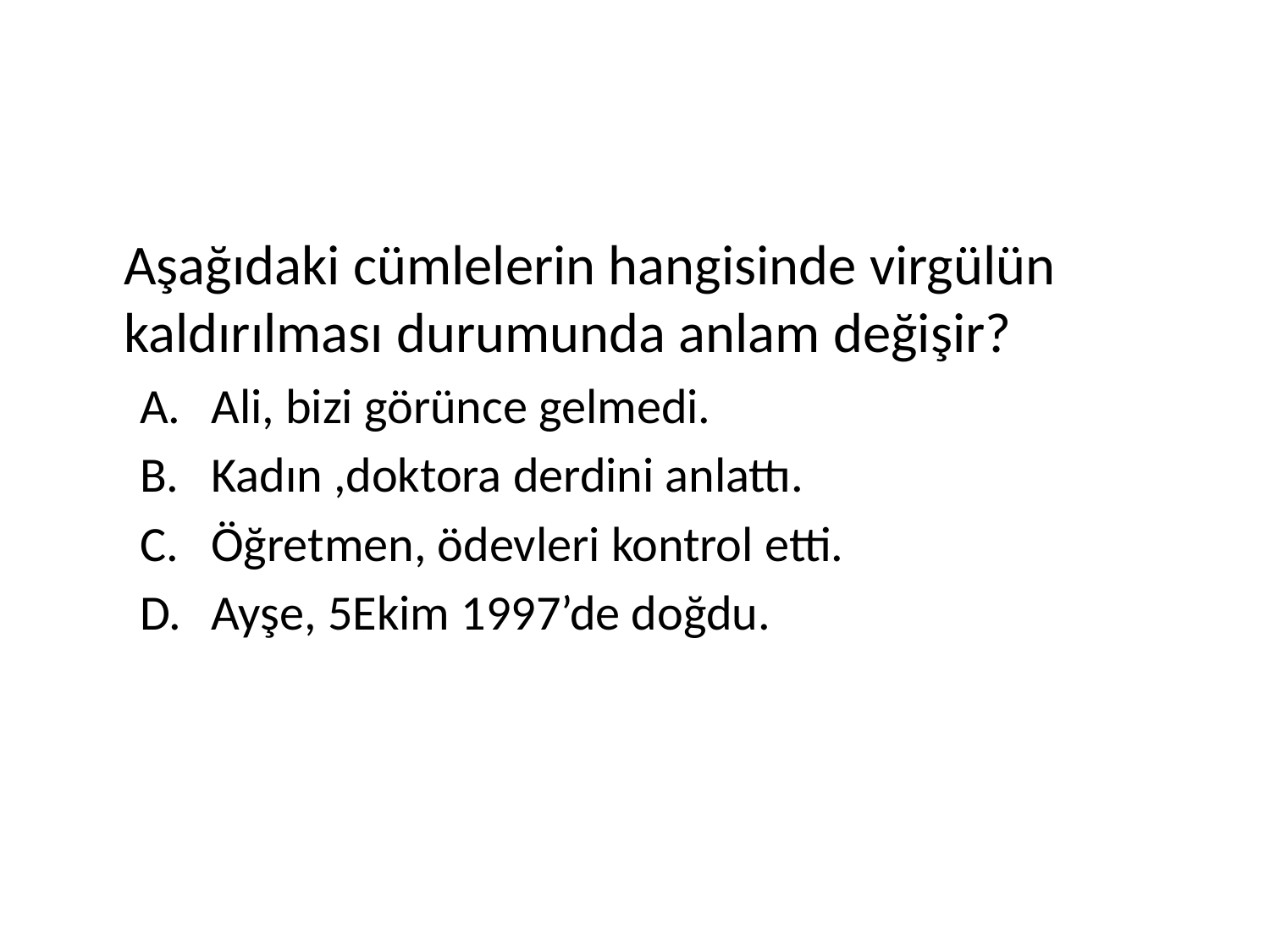

#
	Aşağıdaki cümlelerin hangisinde virgülün kaldırılması durumunda anlam değişir?
Ali, bizi görünce gelmedi.
Kadın ,doktora derdini anlattı.
Öğretmen, ödevleri kontrol etti.
Ayşe, 5Ekim 1997’de doğdu.